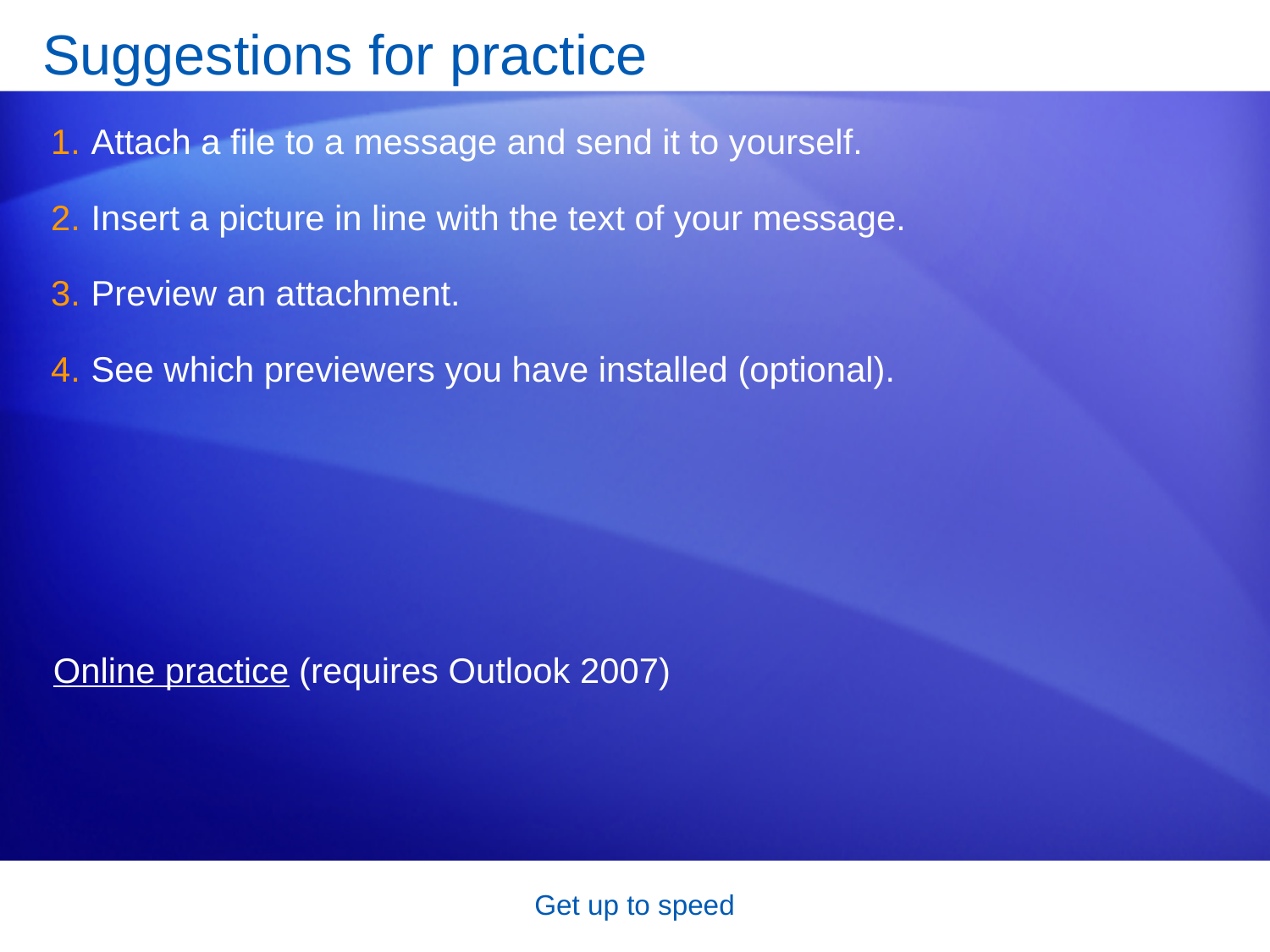

# Suggestions for practice
Attach a file to a message and send it to yourself.
Insert a picture in line with the text of your message.
Preview an attachment.
See which previewers you have installed (optional).

Online practice (requires Outlook 2007)
Get up to speed